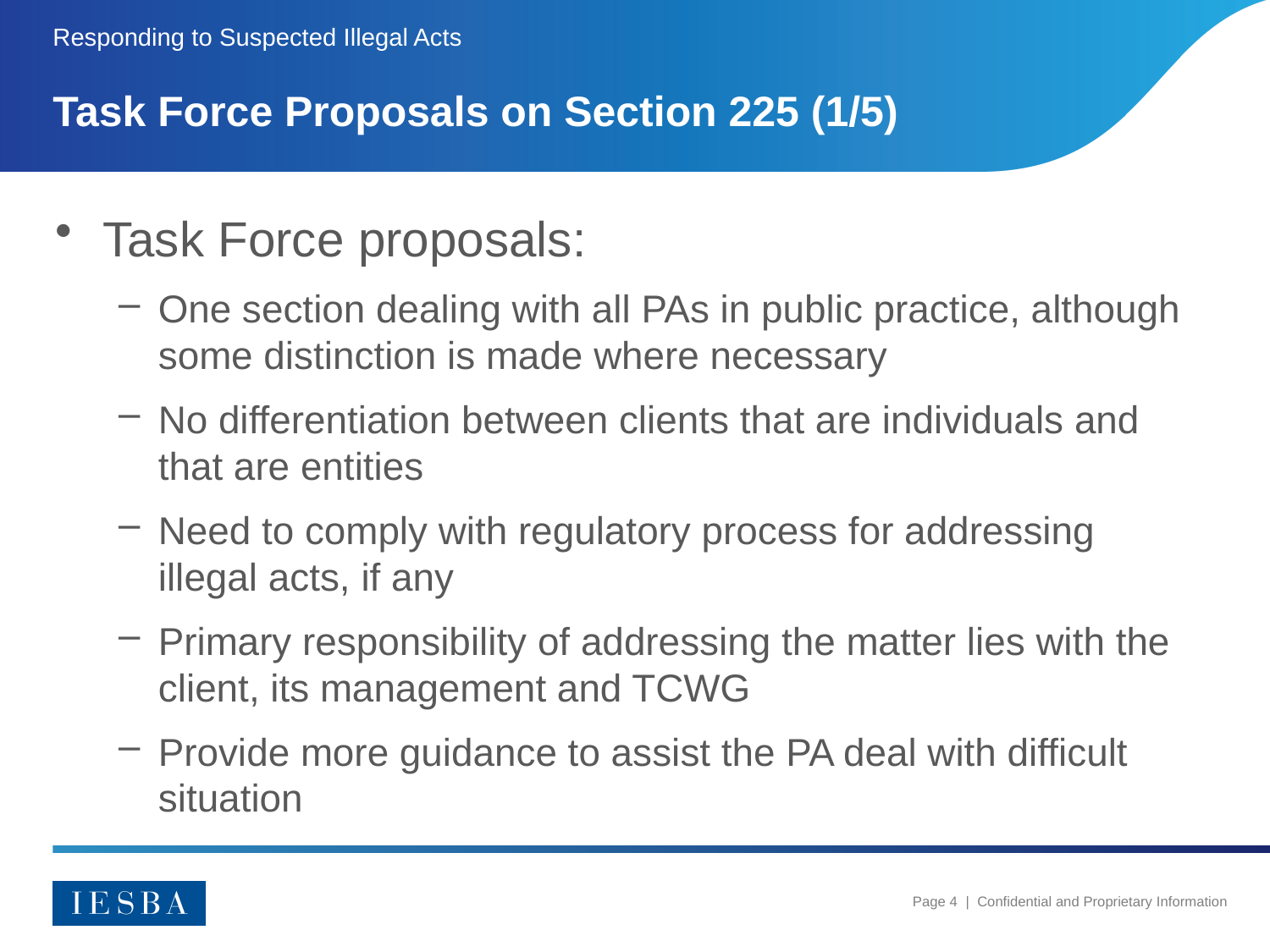

Responding to Suspected Illegal Acts

# Task Force Proposals on Section 225 (1/5)
Task Force proposals:
One section dealing with all PAs in public practice, although some distinction is made where necessary
No differentiation between clients that are individuals and that are entities
Need to comply with regulatory process for addressing illegal acts, if any
Primary responsibility of addressing the matter lies with the client, its management and TCWG
Provide more guidance to assist the PA deal with difficult situation